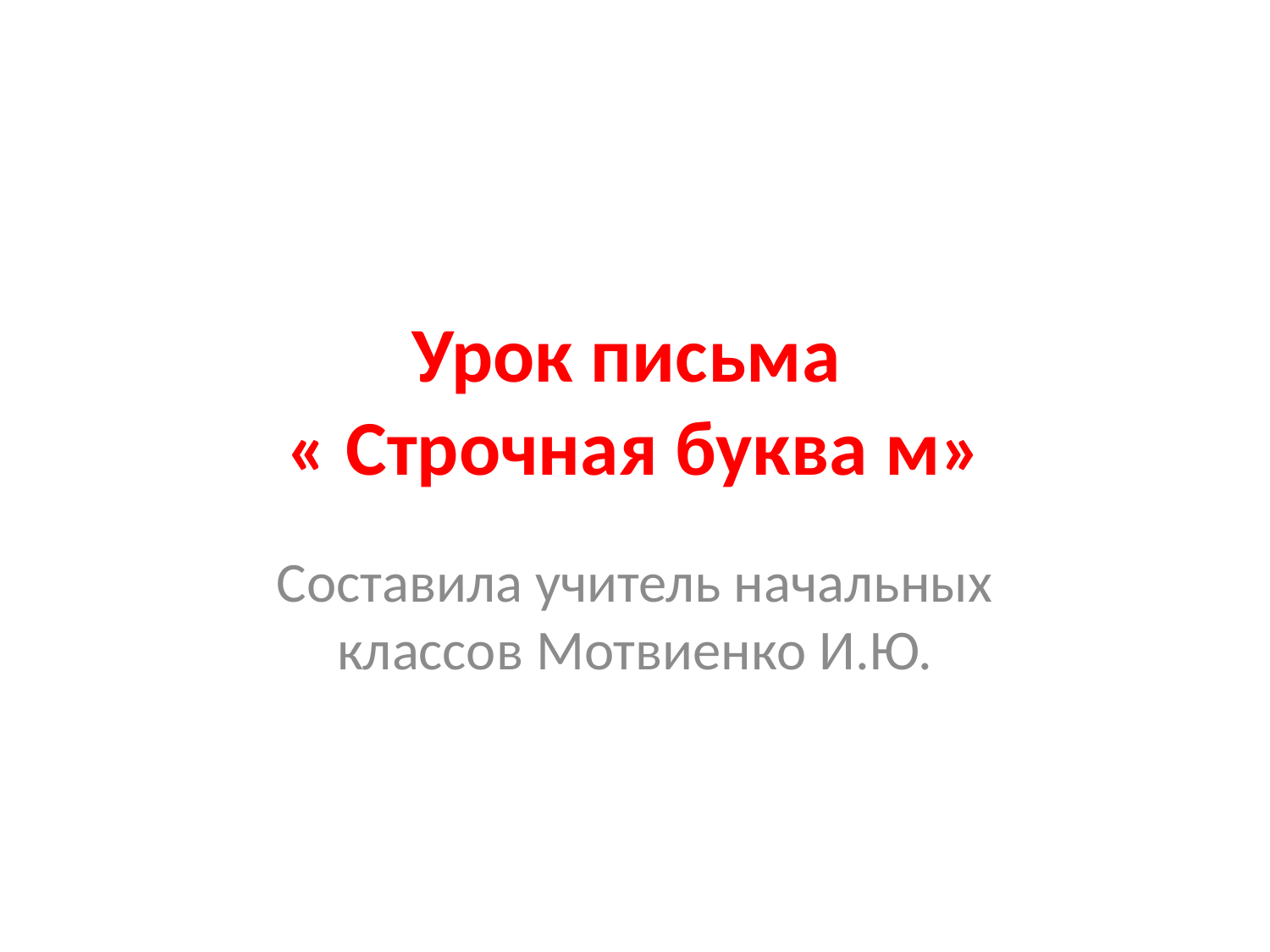

# Урок письма « Строчная буква м»
Составила учитель начальных классов Мотвиенко И.Ю.